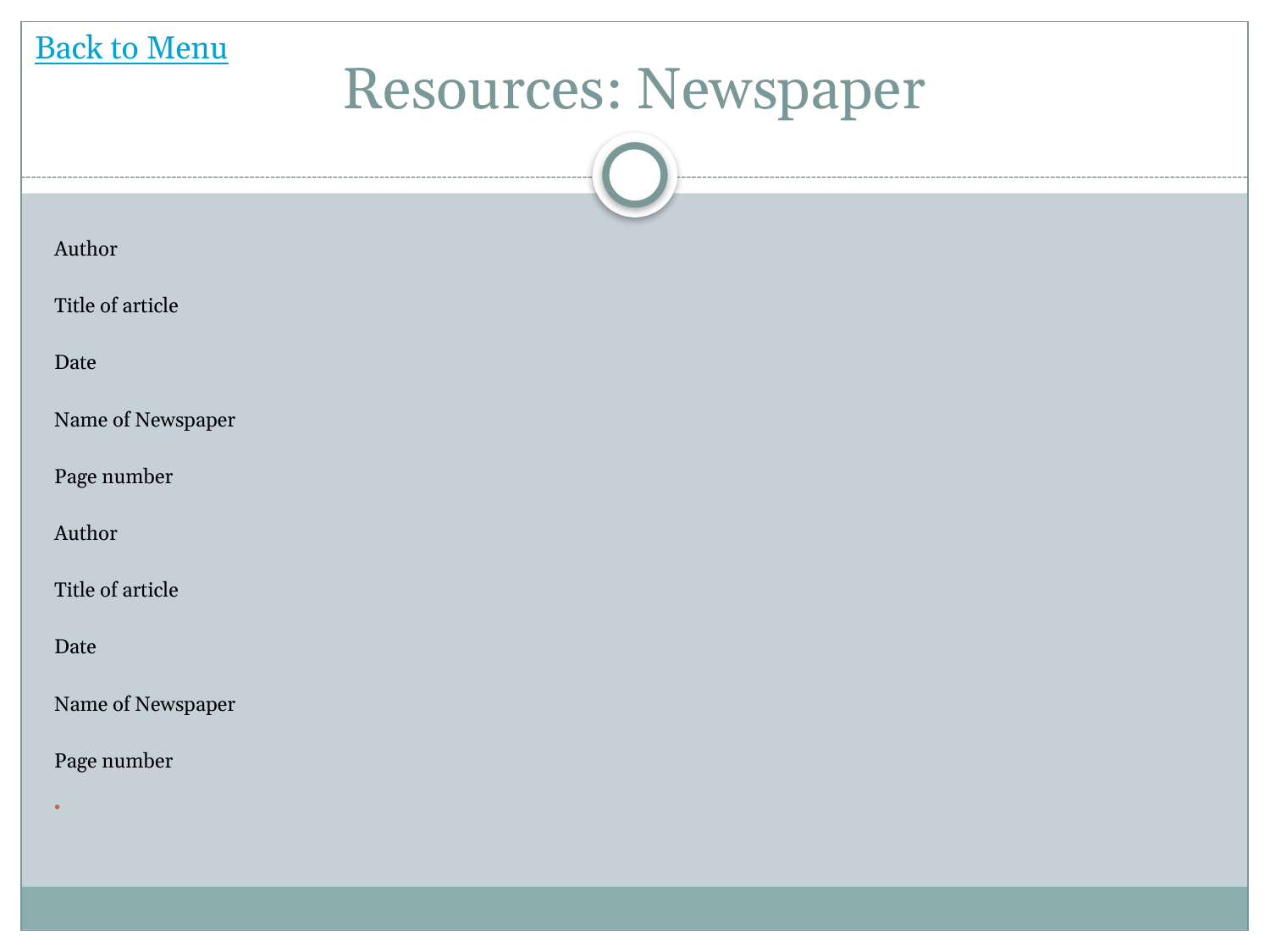

Back to Menu
# Resources: Newspaper

Author

Title of article

Date

Name of Newspaper

Page number

Author

Title of article

Date

Name of Newspaper

Page number